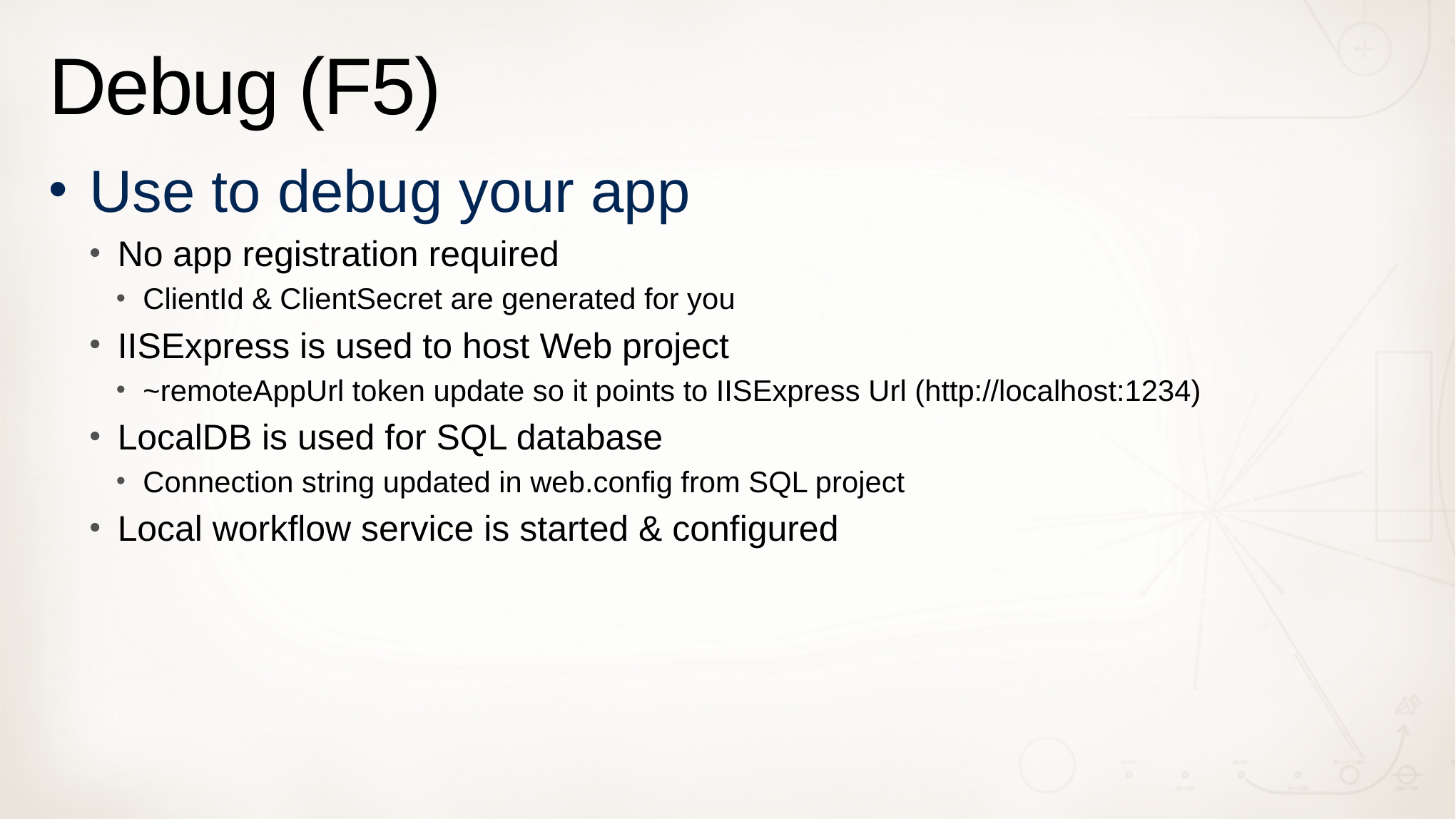

# Debug (F5)
Use to debug your app
No app registration required
ClientId & ClientSecret are generated for you
IISExpress is used to host Web project
~remoteAppUrl token update so it points to IISExpress Url (http://localhost:1234)
LocalDB is used for SQL database
Connection string updated in web.config from SQL project
Local workflow service is started & configured